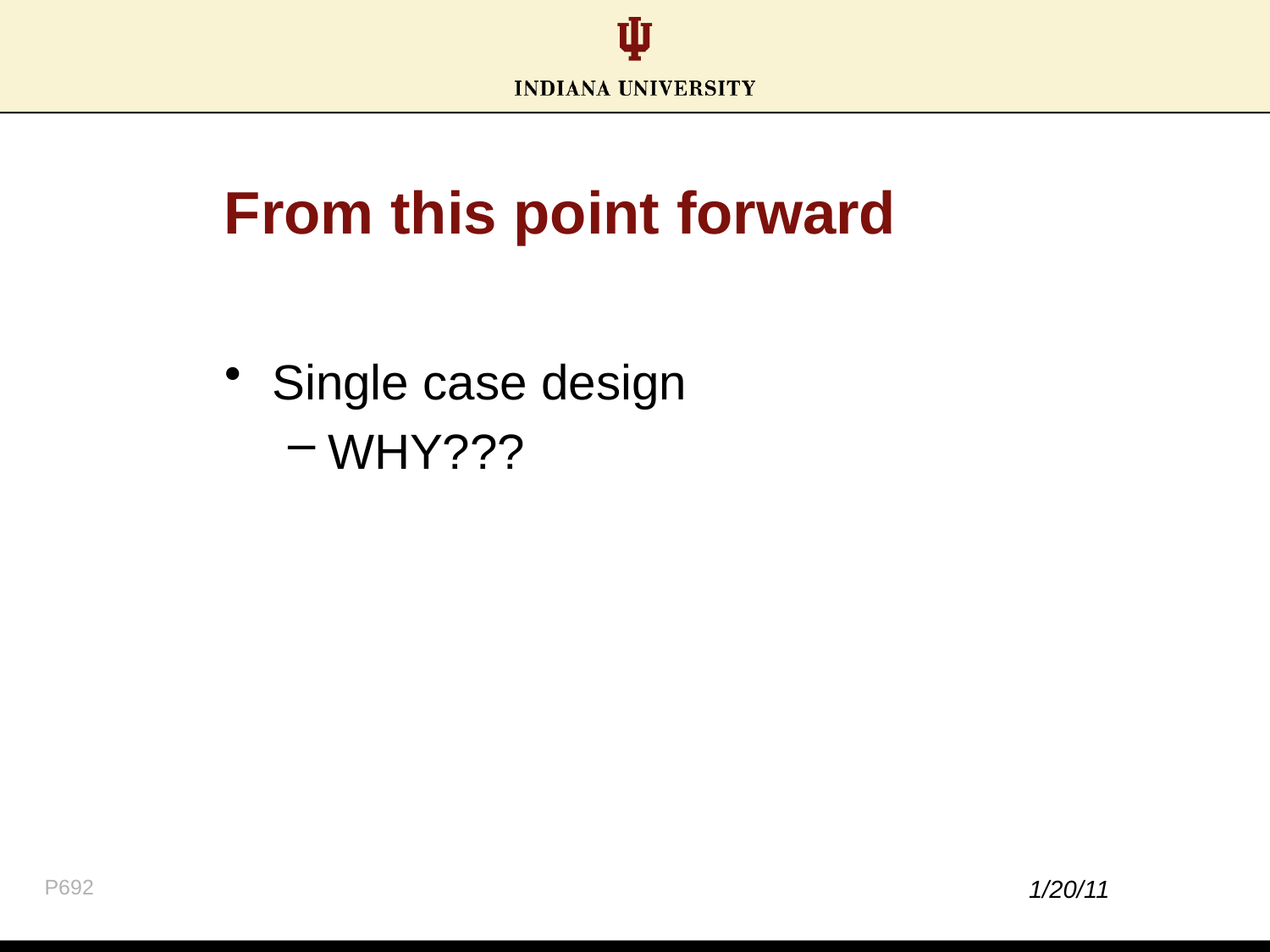

# From this point forward

Single case design
WHY???
P692
1/20/11